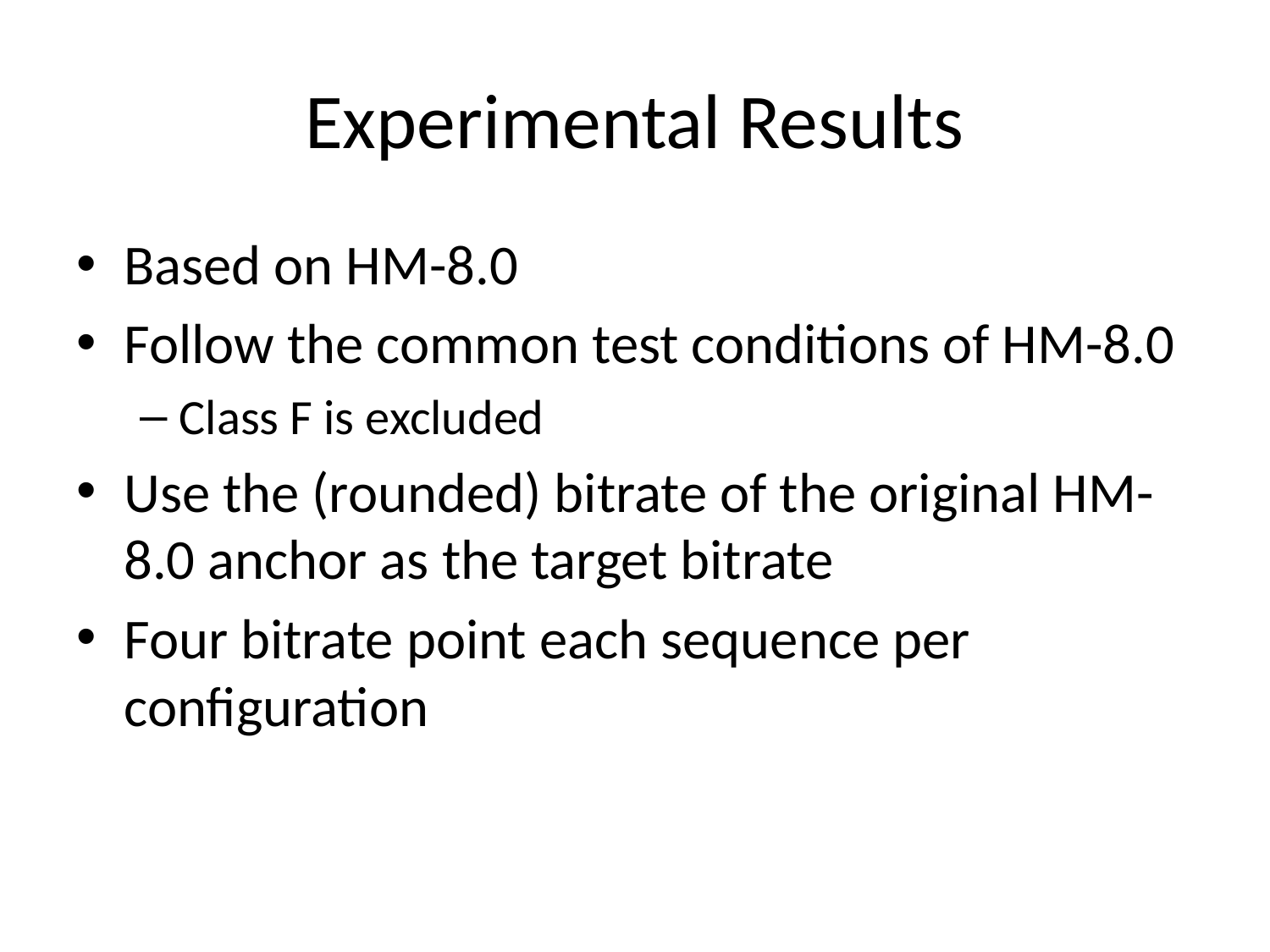

# Experimental Results
Based on HM-8.0
Follow the common test conditions of HM-8.0
Class F is excluded
Use the (rounded) bitrate of the original HM-8.0 anchor as the target bitrate
Four bitrate point each sequence per configuration